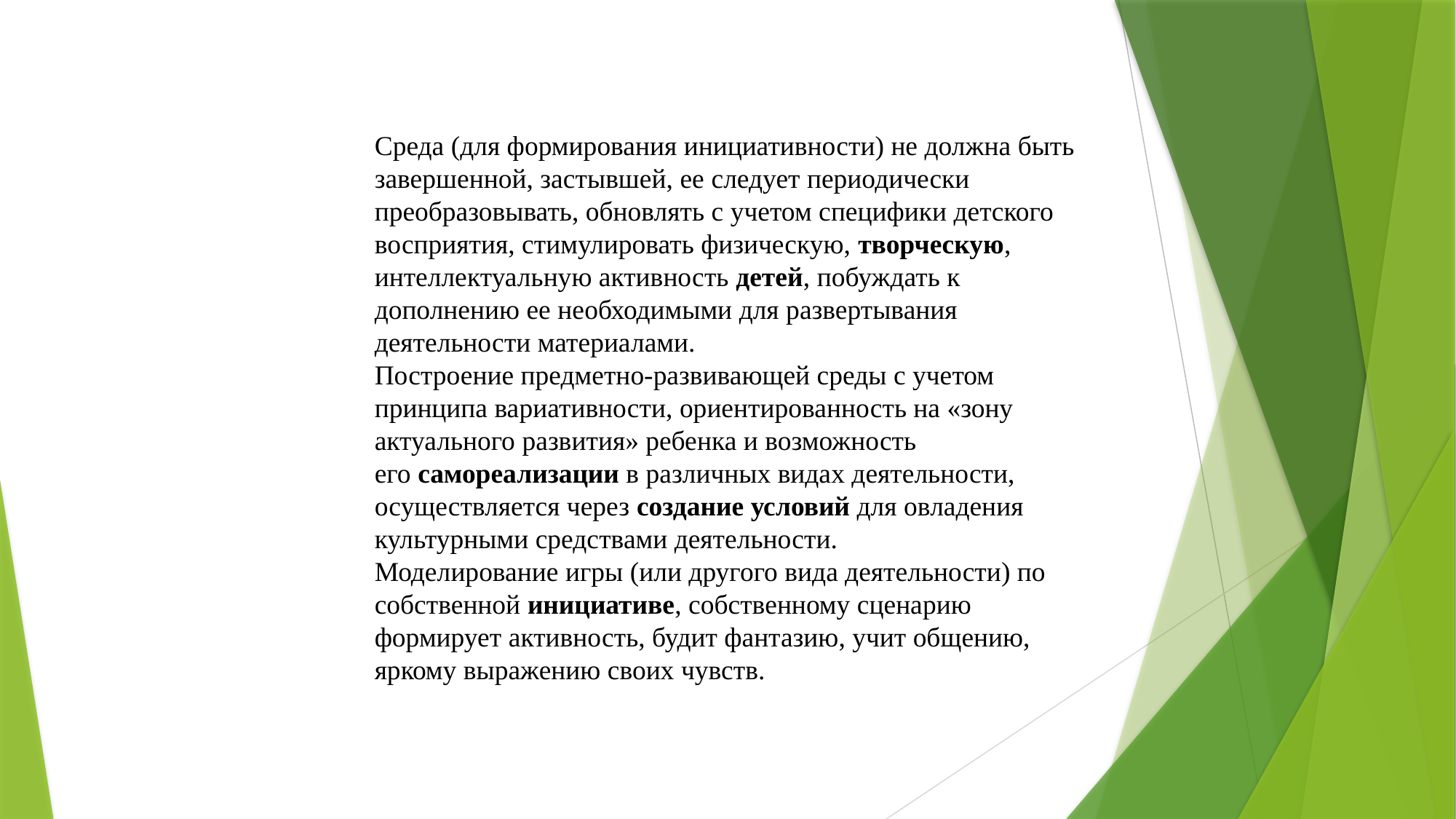

Среда (для формирования инициативности) не должна быть завершенной, застывшей, ее следует периодически преобразовывать, обновлять с учетом специфики детского восприятия, стимулировать физическую, творческую, интеллектуальную активность детей, побуждать к дополнению ее необходимыми для развертывания деятельности материалами.
Построение предметно-развивающей среды с учетом принципа вариативности, ориентированность на «зону актуального развития» ребенка и возможность его самореализации в различных видах деятельности, осуществляется через создание условий для овладения культурными средствами деятельности.
Моделирование игры (или другого вида деятельности) по собственной инициативе, собственному сценарию формирует активность, будит фантазию, учит общению, яркому выражению своих чувств.